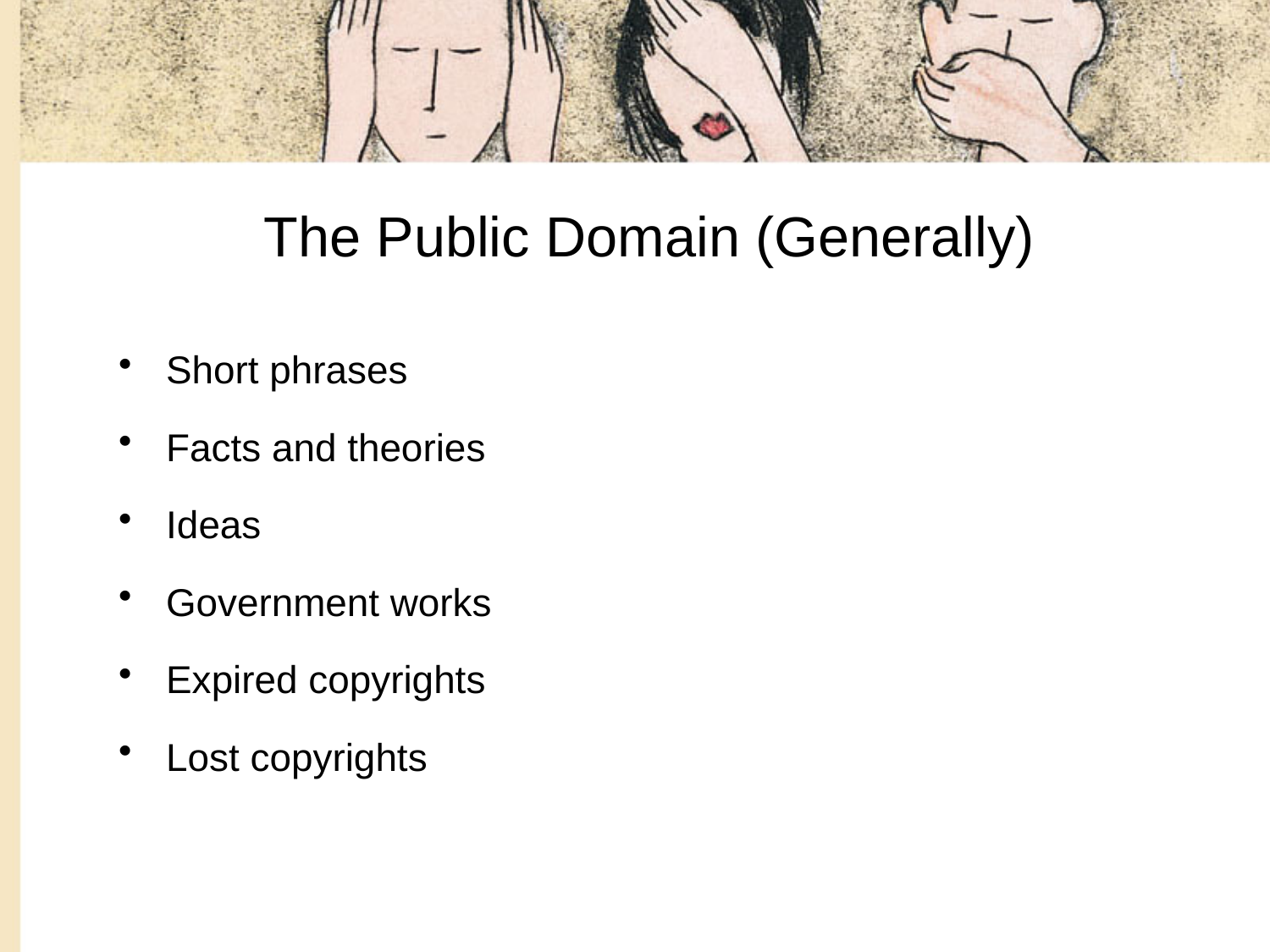

# The Public Domain (Generally)
Short phrases
Facts and theories
Ideas
Government works
Expired copyrights
Lost copyrights